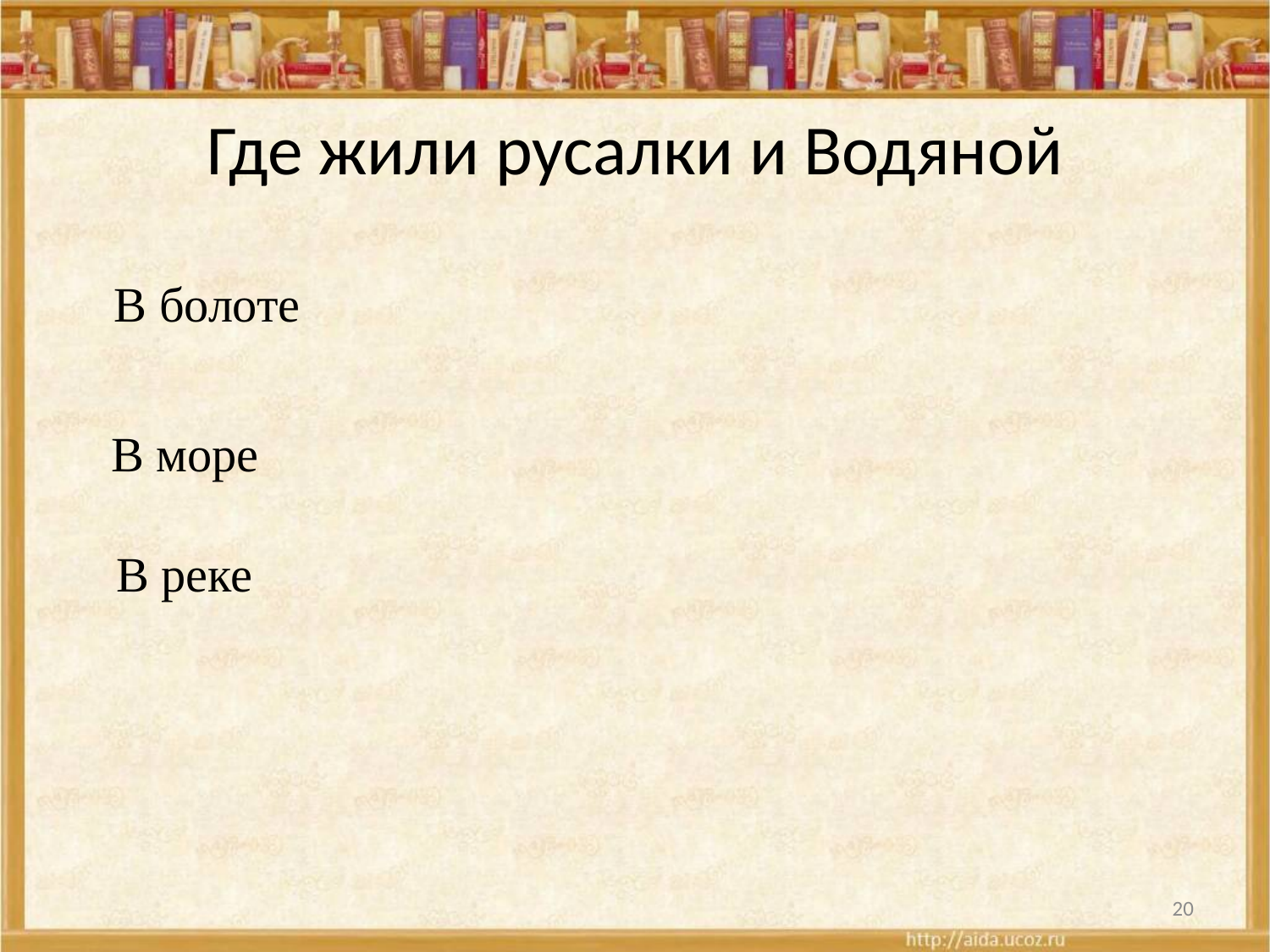

# Где жили русалки и Водяной
В болоте
В море
В реке
20